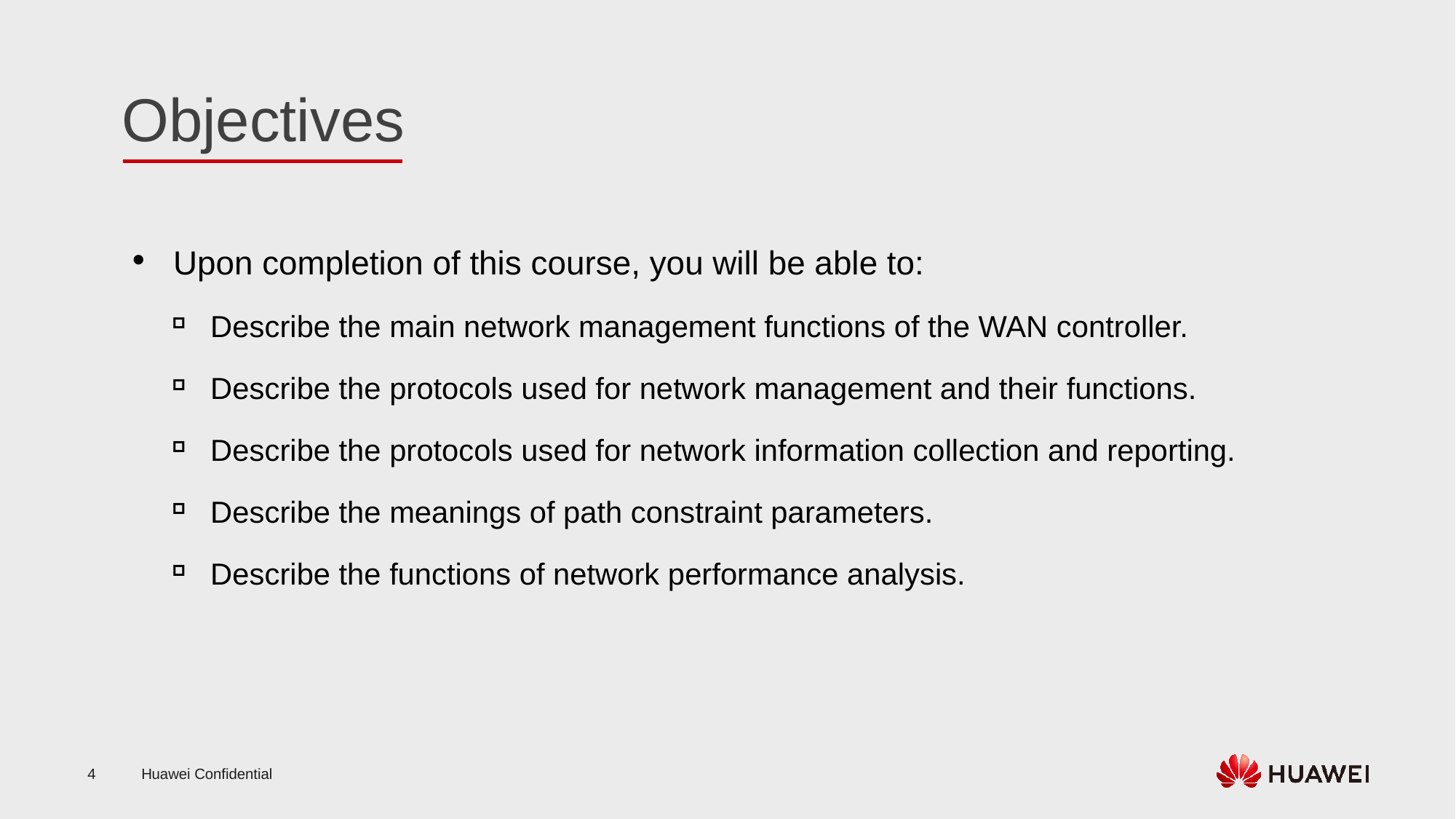

Upon completion of this course, you will be able to:
Describe the main network management functions of the WAN controller.
Describe the protocols used for network management and their functions.
Describe the protocols used for network information collection and reporting.
Describe the meanings of path constraint parameters.
Describe the functions of network performance analysis.